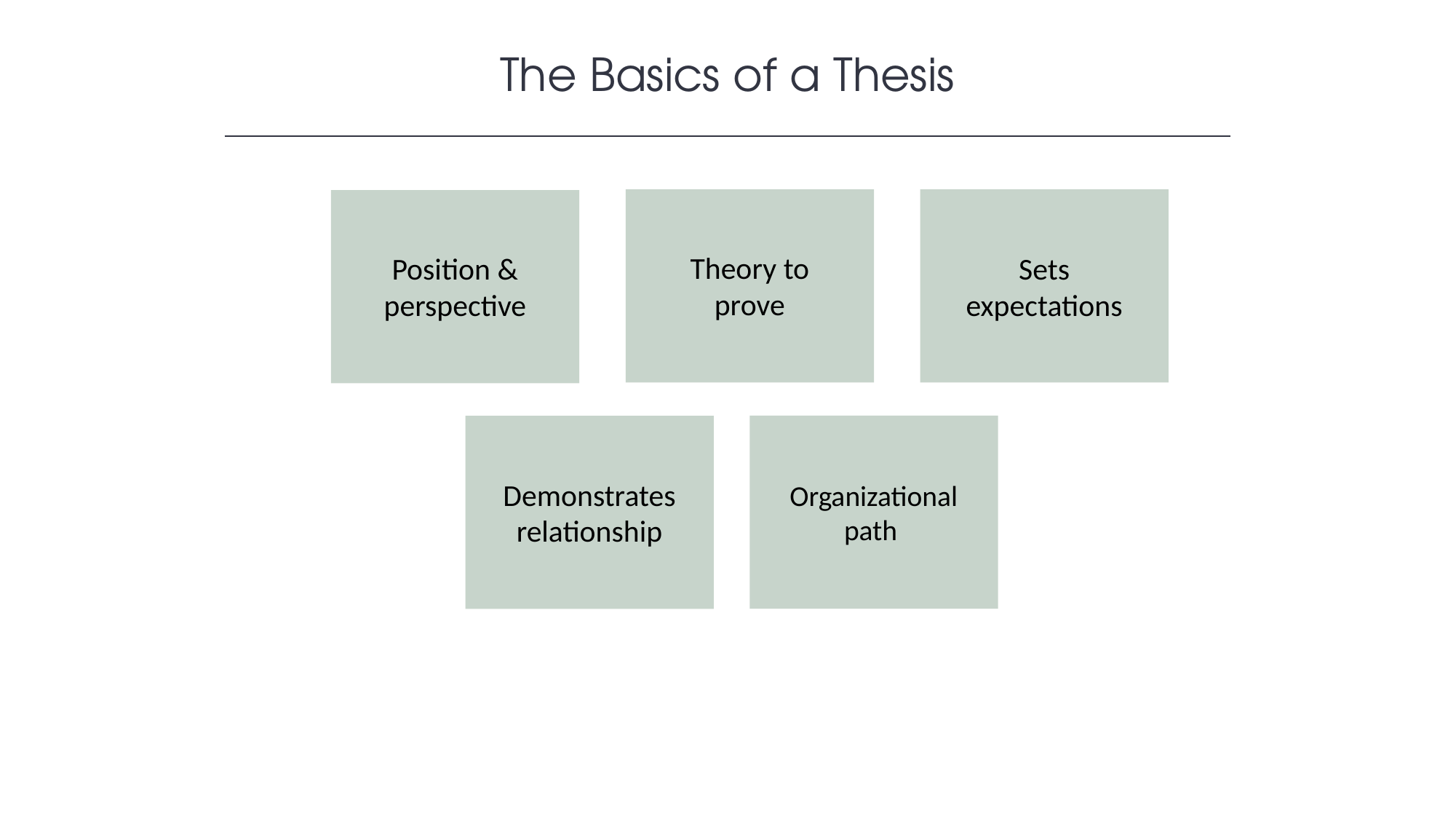

The Basics of a Thesis
HAWKES LEARNING

Theory to prove

Sets expectations

Position & perspective

Organizational path

Demonstrates relationship